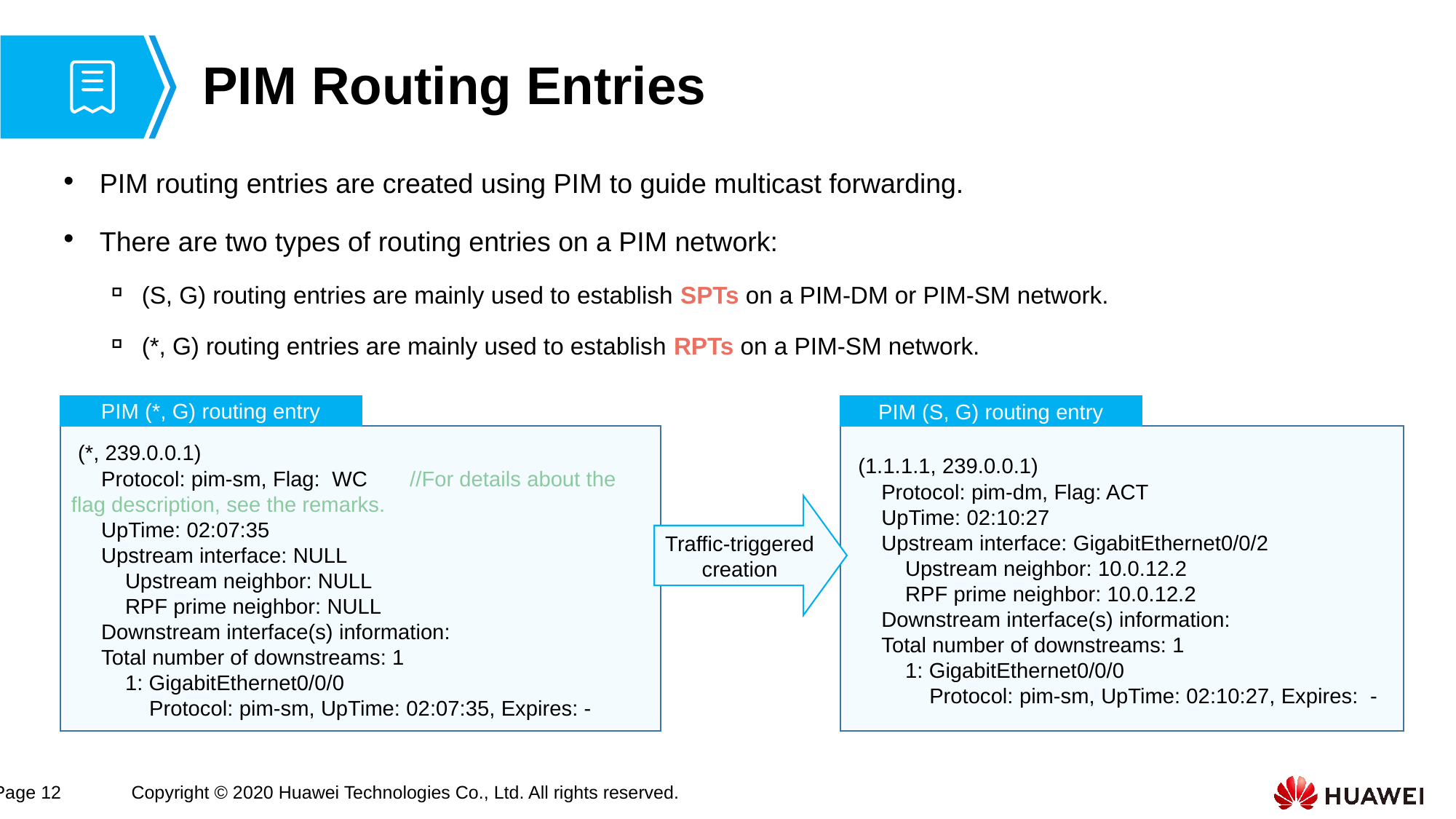

# PIM Routing Entries
PIM routing entries are created using PIM to guide multicast forwarding.
There are two types of routing entries on a PIM network:
(S, G) routing entries are mainly used to establish SPTs on a PIM-DM or PIM-SM network.
(*, G) routing entries are mainly used to establish RPTs on a PIM-SM network.
PIM (*, G) routing entry
PIM (S, G) routing entry
 (*, 239.0.0.1)
     Protocol: pim-sm, Flag:  WC       //For details about the flag description, see the remarks.
     UpTime: 02:07:35
     Upstream interface: NULL
         Upstream neighbor: NULL
         RPF prime neighbor: NULL
     Downstream interface(s) information:
     Total number of downstreams: 1
         1: GigabitEthernet0/0/0
             Protocol: pim-sm, UpTime: 02:07:35, Expires: -
 (1.1.1.1, 239.0.0.1)
     Protocol: pim-dm, Flag: ACT
     UpTime: 02:10:27
     Upstream interface: GigabitEthernet0/0/2
         Upstream neighbor: 10.0.12.2
         RPF prime neighbor: 10.0.12.2
     Downstream interface(s) information:
     Total number of downstreams: 1
         1: GigabitEthernet0/0/0
             Protocol: pim-sm, UpTime: 02:10:27, Expires:  -
Traffic-triggered creation